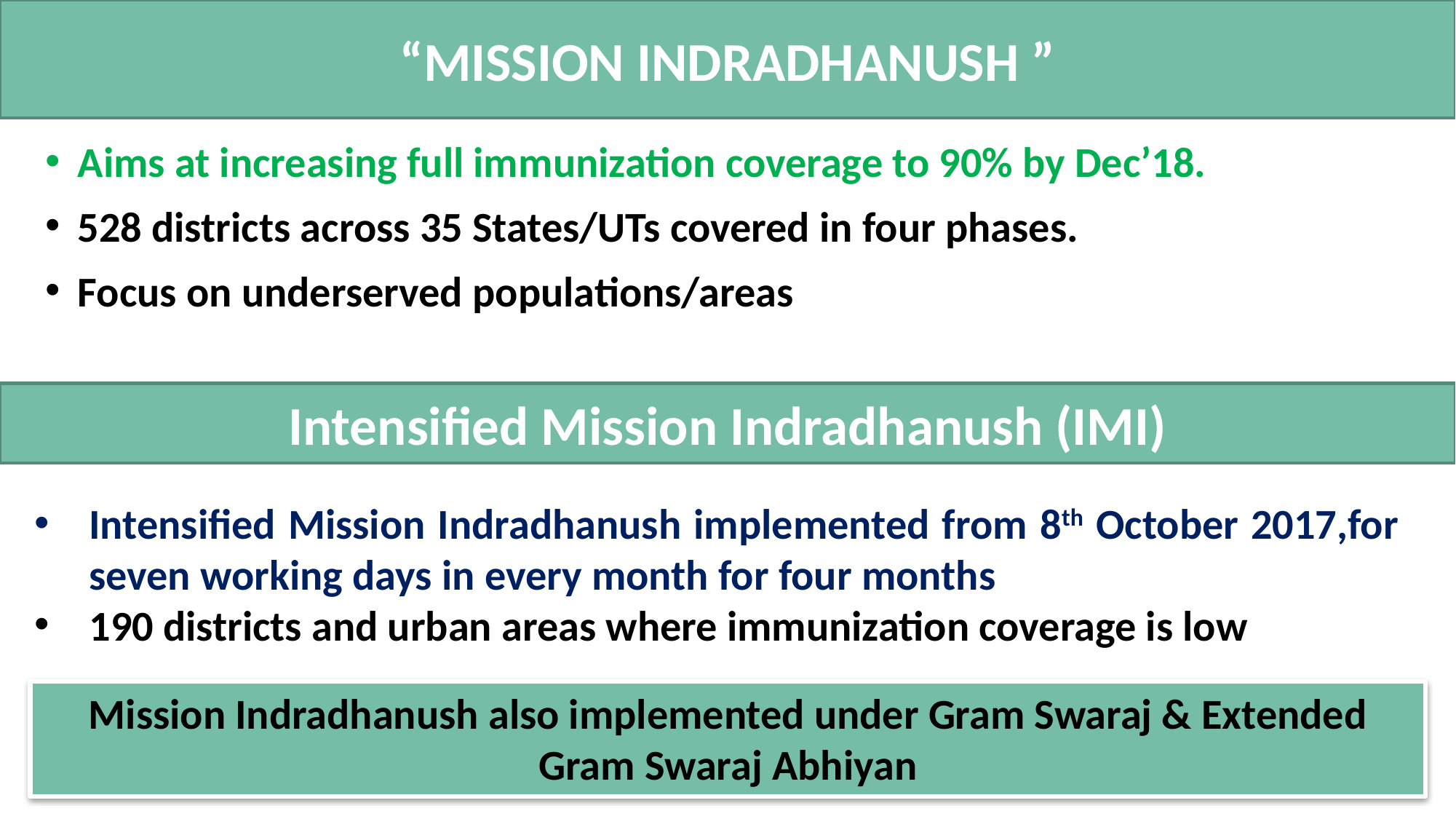

“MISSION INDRADHANUSH ”
Aims at increasing full immunization coverage to 90% by Dec’18.
528 districts across 35 States/UTs covered in four phases.
Focus on underserved populations/areas
Intensified Mission Indradhanush (IMI)
Intensified Mission Indradhanush implemented from 8th October 2017,for seven working days in every month for four months
190 districts and urban areas where immunization coverage is low

Mission Indradhanush also implemented under Gram Swaraj & Extended Gram Swaraj Abhiyan